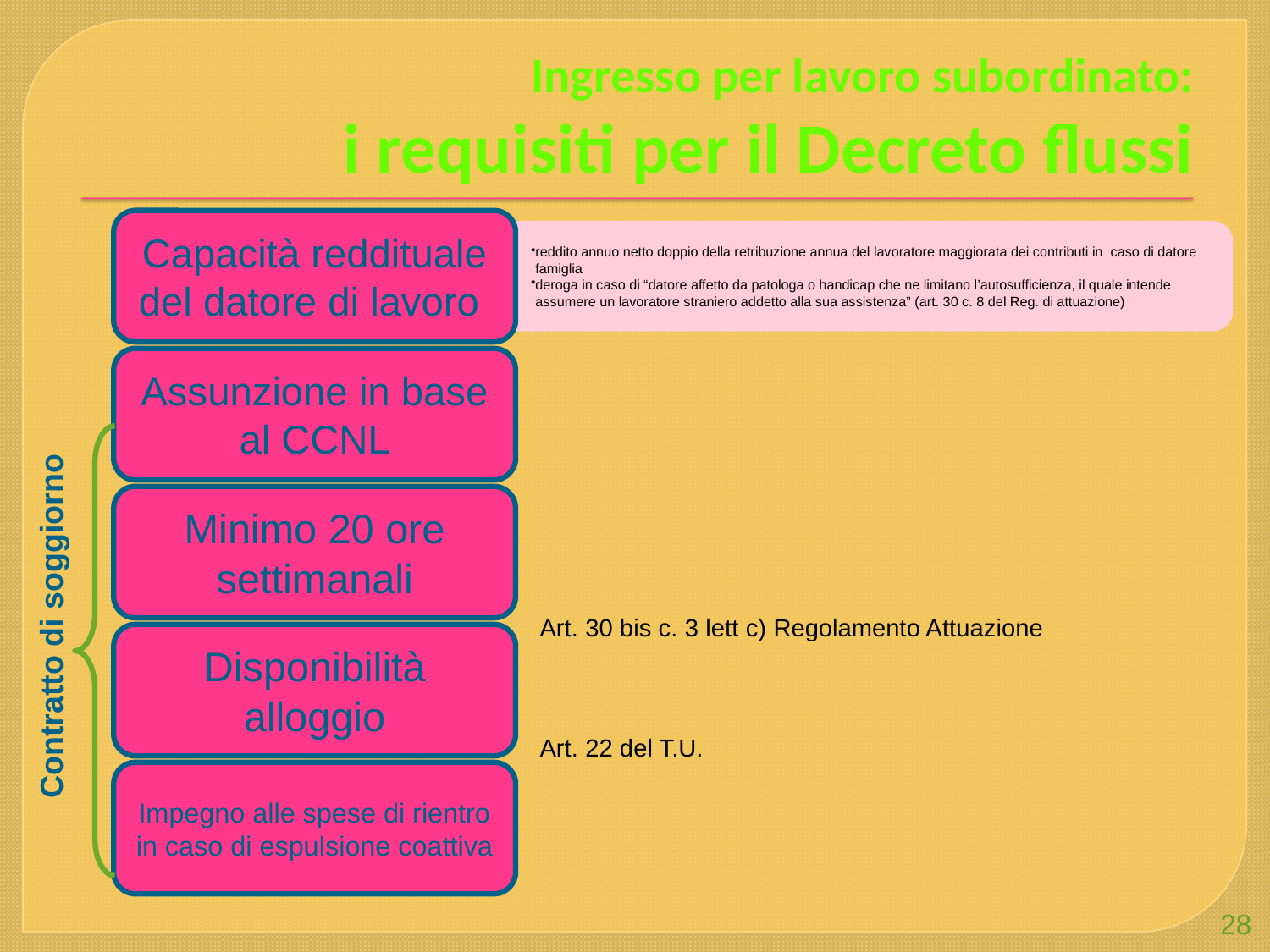

Ingresso per lavoro subordinato:
i requisiti per il Decreto flussi
Capacità reddituale del datore di lavoro
reddito annuo netto doppio della retribuzione annua del lavoratore maggiorata dei contributi in  caso di datore famiglia
deroga in caso di “datore affetto da patologa o handicap che ne limitano l’autosufficienza, il quale intende assumere un lavoratore straniero addetto alla sua assistenza” (art. 30 c. 8 del Reg. di attuazione)
Assunzione in base al CCNL
Minimo 20 ore settimanali
Disponibilità alloggio
Impegno alle spese di rientro in caso di espulsione coattiva
Art. 30 bis c. 3 lett c) Regolamento Attuazione
Art. 22 del T.U.

Contratto di soggiorno

28